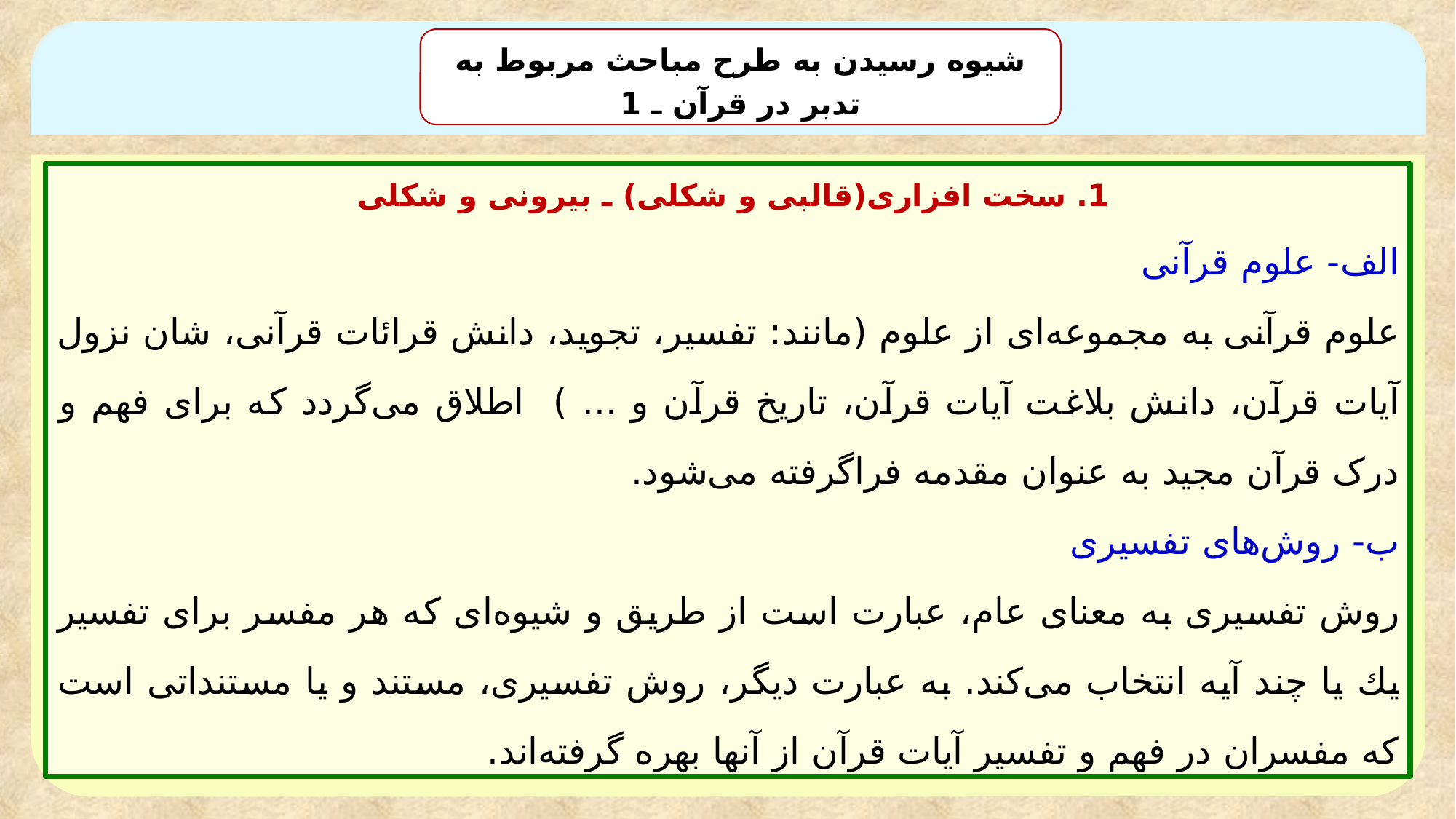

شیوه رسیدن به طرح مباحث مربوط به تدبر در قرآن ـ 1

1. سخت افزاری(قالبی و شکلی) ـ بیرونی و شکلی
الف- علوم قرآنی
علوم قرآنی به مجموعه‌ای از علوم (مانند: تفسیر، تجوید، دانش قرائات قرآنی، شان نزول آیات قرآن، دانش بلاغت آیات قرآن، تاریخ‌ قرآن و ... )  اطلاق می‌گردد که برای فهم و درک قرآن مجید به عنوان مقدمه فراگرفته می‌شود.
ب- روش‌های تفسیری
روش تفسیری به معنای عام، عبارت است از طریق و شیوه‌ای كه هر مفسر برای تفسیر یك یا چند آیه انتخاب می‌كند. به عبارت دیگر، روش تفسیری، مستند و يا مستنداتى است كه مفسران در فهم و تفسير آيات قرآن از آنها بهره گرفته‏‌اند.